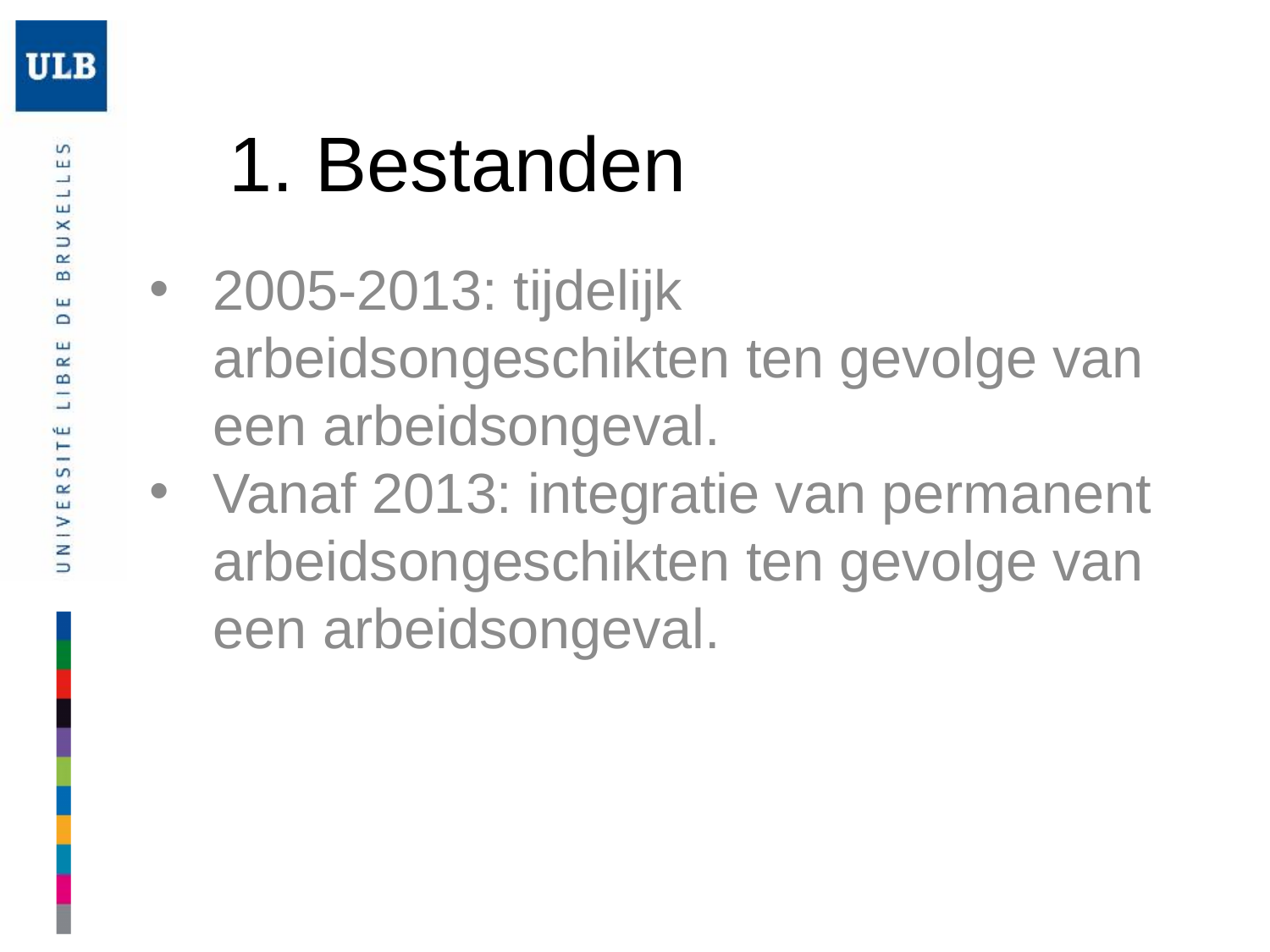

# 1. Bestanden
2005-2013: tijdelijk arbeidsongeschikten ten gevolge van een arbeidsongeval.
Vanaf 2013: integratie van permanent arbeidsongeschikten ten gevolge van een arbeidsongeval.